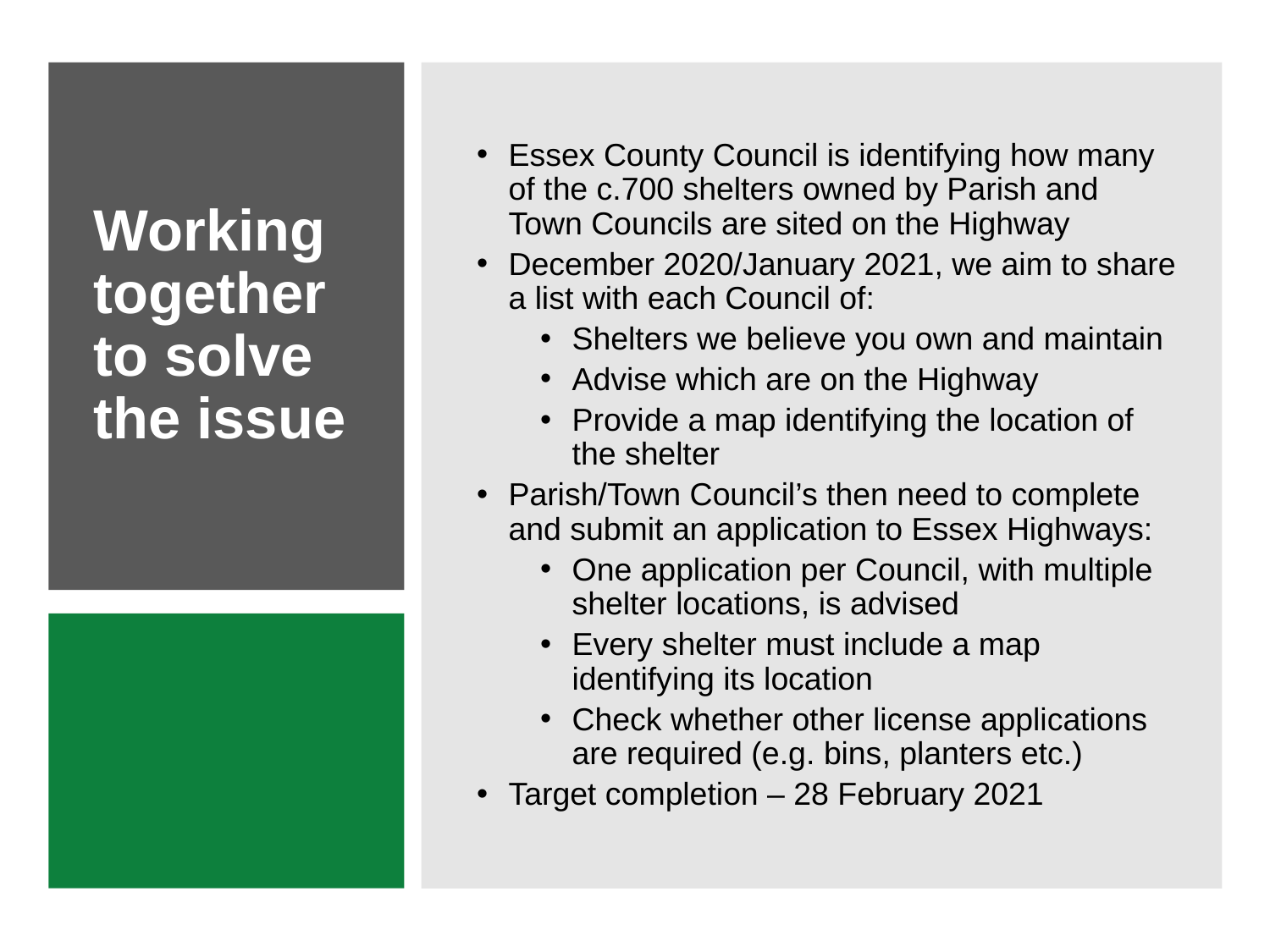

Essex County Council is identifying how many of the c.700 shelters owned by Parish and Town Councils are sited on the Highway
December 2020/January 2021, we aim to share a list with each Council of:
Shelters we believe you own and maintain
Advise which are on the Highway
Provide a map identifying the location of the shelter
Parish/Town Council’s then need to complete and submit an application to Essex Highways:
One application per Council, with multiple shelter locations, is advised
Every shelter must include a map identifying its location
Check whether other license applications are required (e.g. bins, planters etc.)
Target completion – 28 February 2021
# Working together to solve the issue